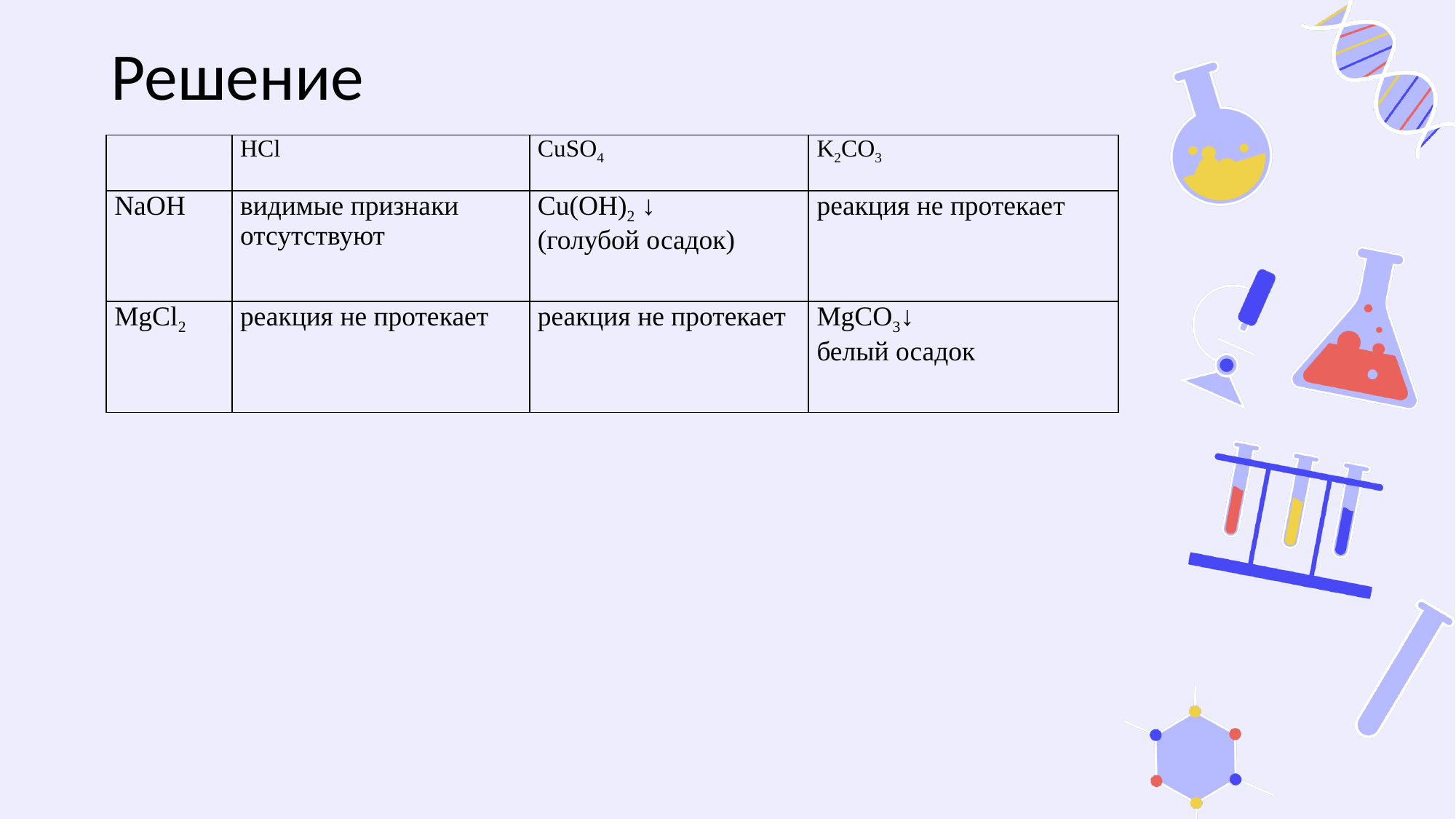

# Решение
|  | HCl | CuSO4 | K2CO3 |
| --- | --- | --- | --- |
| NaOH | видимые признаки отсутствуют | Cu(OH)2 ↓ (голубой осадок) | реакция не протекает |
| MgCl2 | реакция не протекает | реакция не протекает | MgCO3↓ белый осадок |